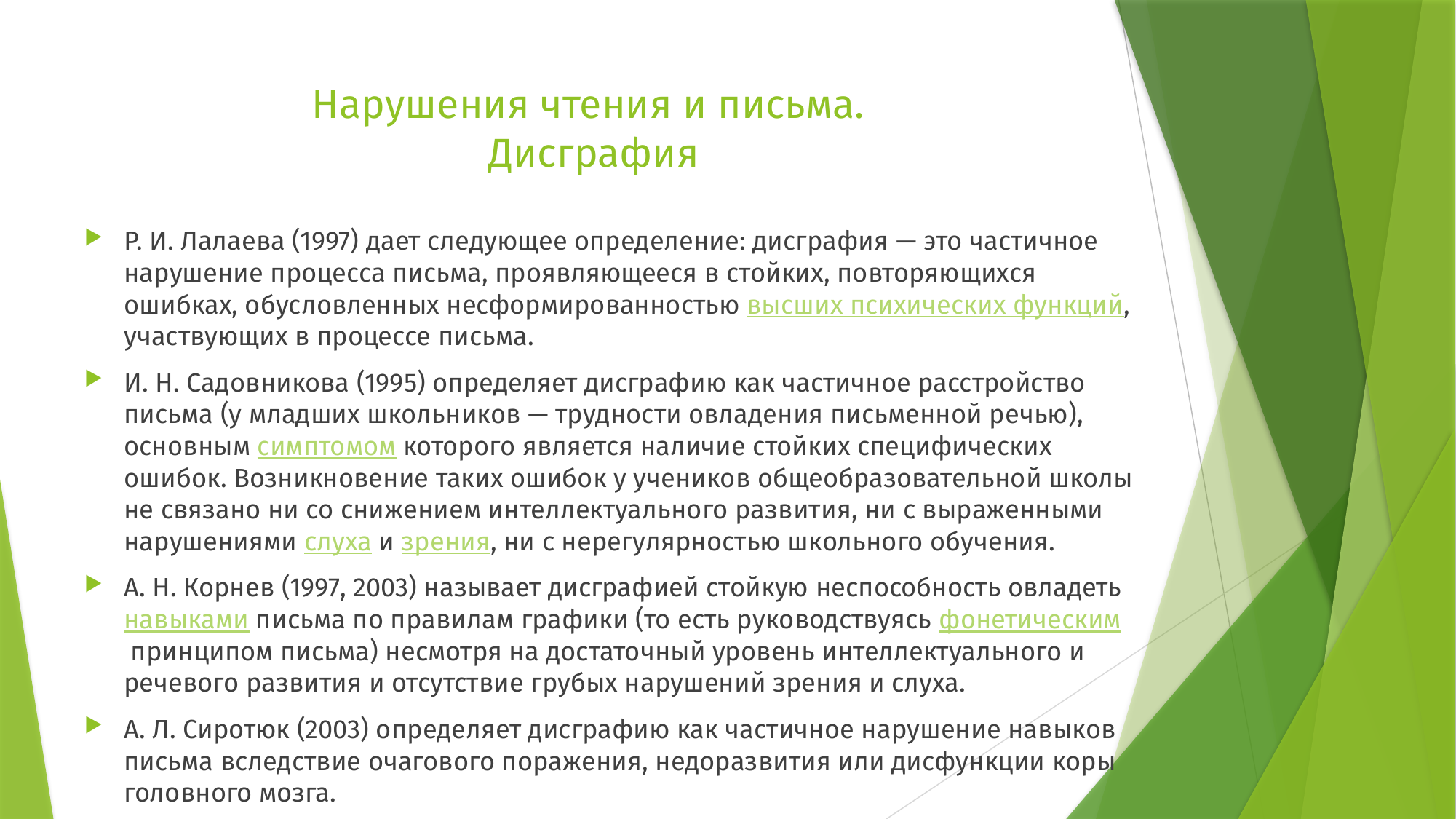

# Нарушения чтения и письма. Дисграфия
Р. И. Лалаева (1997) дает следующее определение: дисграфия — это частичное нарушение процесса письма, проявляющееся в стойких, повторяющихся ошибках, обусловленных несформированностью высших психических функций, участвующих в процессе письма.
И. Н. Садовникова (1995) определяет дисграфию как частичное расстройство письма (у младших школьников — трудности овладения письменной речью), основным симптомом которого является наличие стойких специфических ошибок. Возникновение таких ошибок у учеников общеобразовательной школы не связано ни со снижением интеллектуального развития, ни с выраженными нарушениями слуха и зрения, ни с нерегулярностью школьного обучения.
А. Н. Корнев (1997, 2003) называет дисграфией стойкую неспособность овладеть навыками письма по правилам графики (то есть руководствуясь фонетическим принципом письма) несмотря на достаточный уровень интеллектуального и речевого развития и отсутствие грубых нарушений зрения и слуха.
А. Л. Сиротюк (2003) определяет дисграфию как частичное нарушение навыков письма вследствие очагового поражения, недоразвития или дисфункции коры головного мозга.